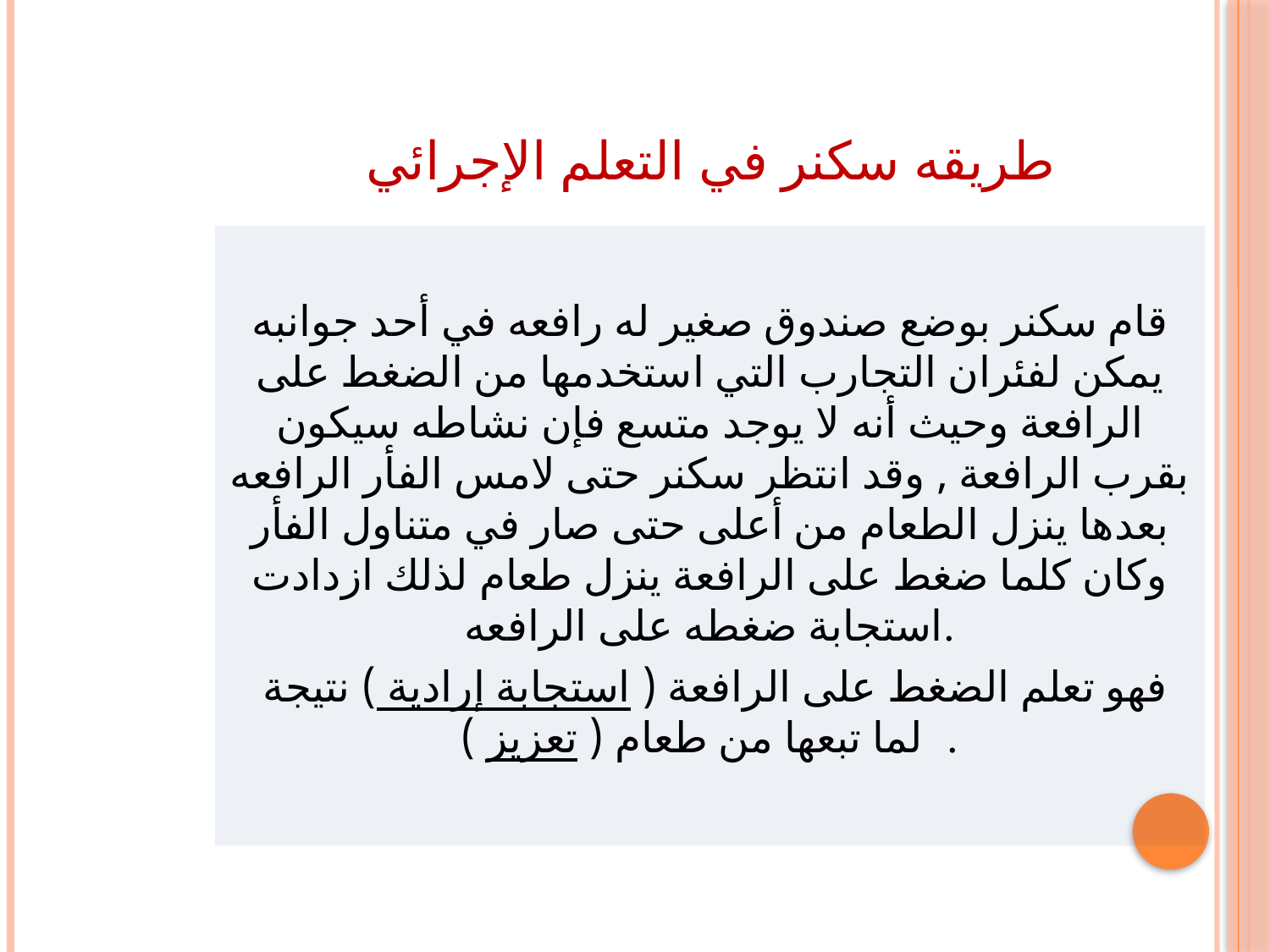

# طريقه سكنر في التعلم الإجرائي

قام سكنر بوضع صندوق صغير له رافعه في أحد جوانبه يمكن لفئران التجارب التي استخدمها من الضغط على الرافعة وحيث أنه لا يوجد متسع فإن نشاطه سيكون بقرب الرافعة , وقد انتظر سكنر حتى لامس الفأر الرافعه بعدها ينزل الطعام من أعلى حتى صار في متناول الفأر وكان كلما ضغط على الرافعة ينزل طعام لذلك ازدادت استجابة ضغطه على الرافعه.
 فهو تعلم الضغط على الرافعة ( استجابة إرادية ) نتيجة لما تبعها من طعام ( تعزيز )  .